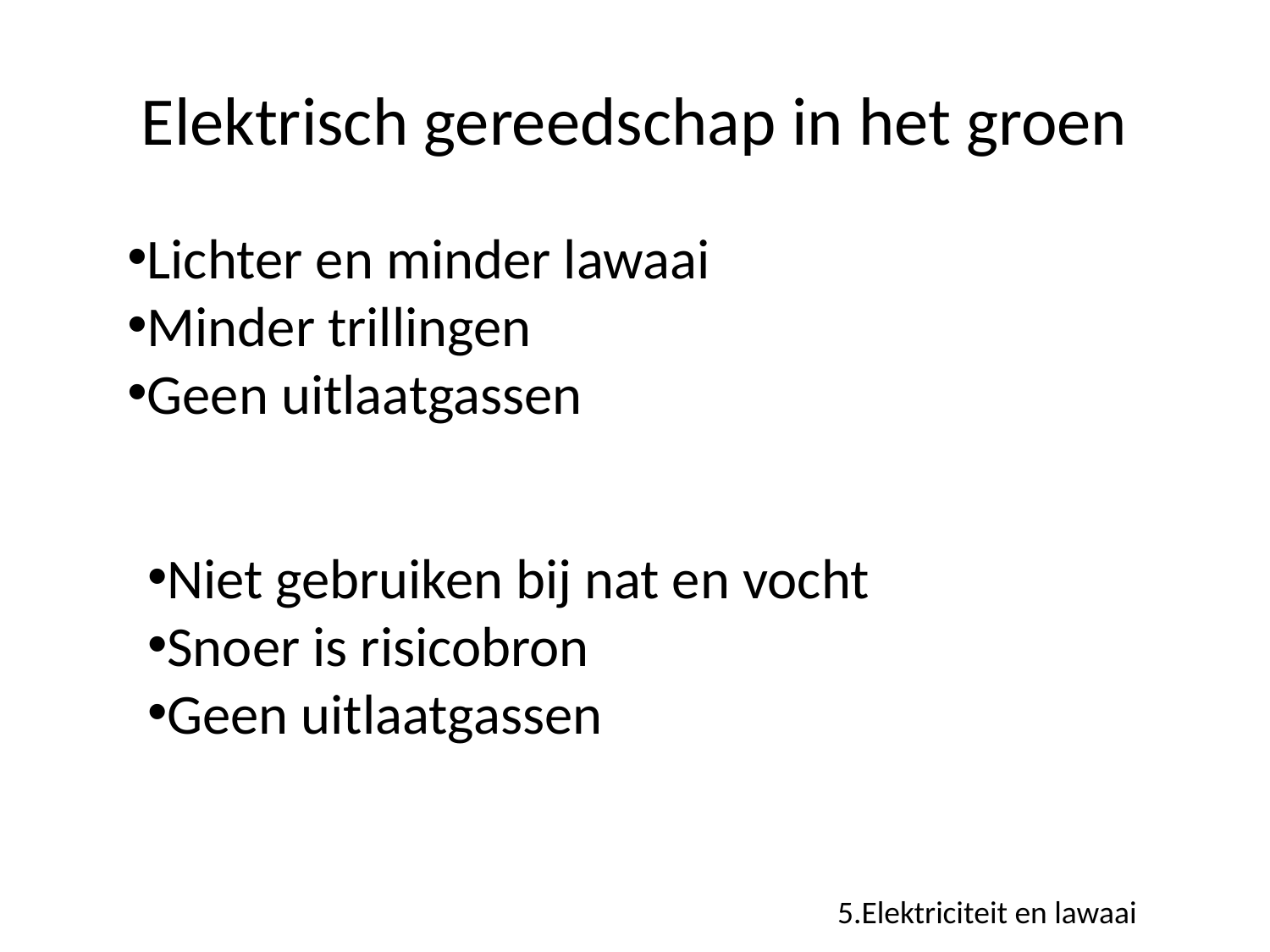

# Elektrisch gereedschap in het groen
Lichter en minder lawaai
Minder trillingen
Geen uitlaatgassen
Niet gebruiken bij nat en vocht
Snoer is risicobron
Geen uitlaatgassen
5.Elektriciteit en lawaai